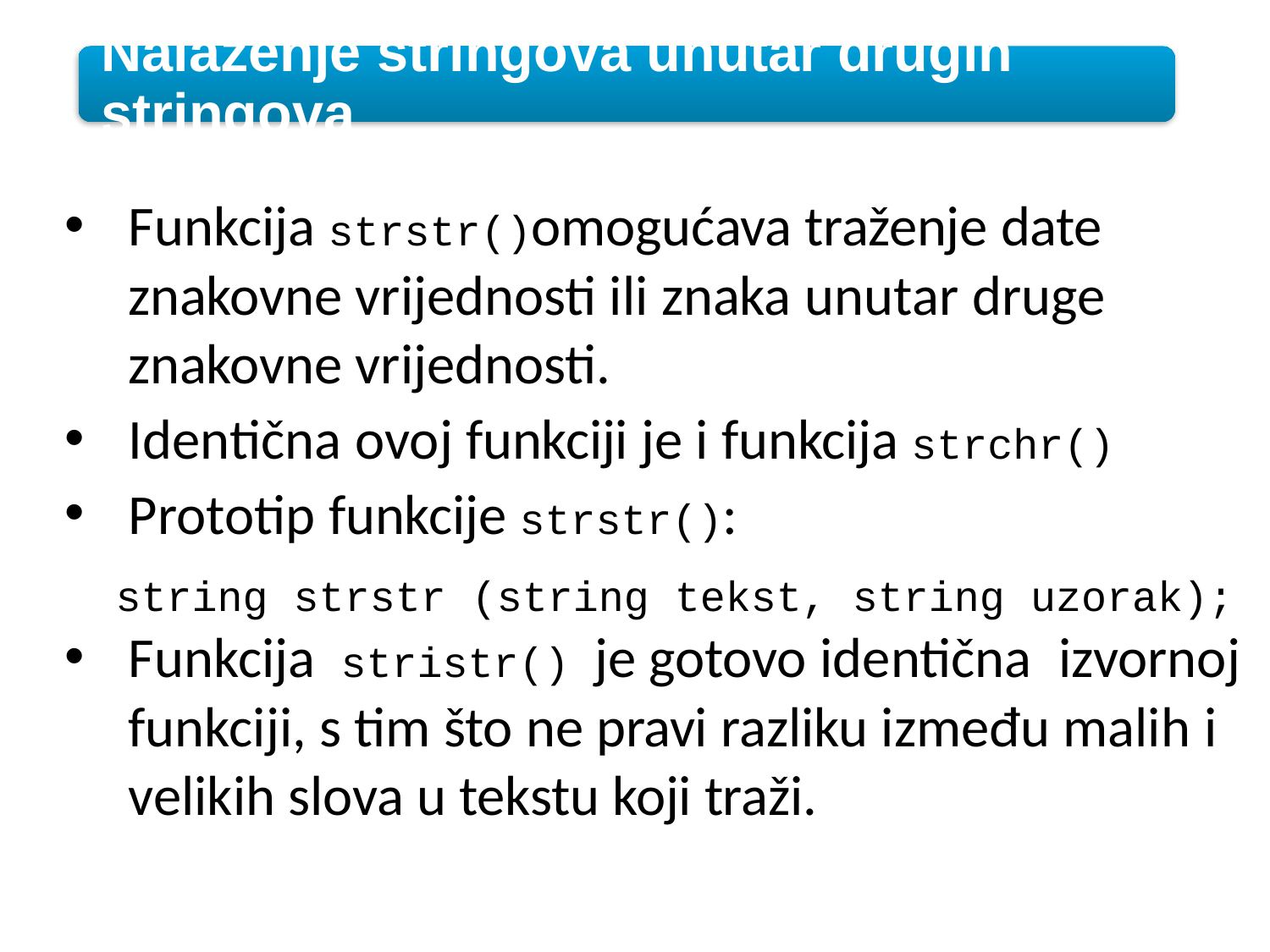

Nalaženje stringova unutar drugih stringova
Funkcija strstr()omogućava traženje date znakovne vrijednosti ili znaka unutar druge znakovne vrijednosti.
Identična ovoj funkciji je i funkcija strchr()
Prototip funkcije strstr():
  string strstr (string tekst, string uzorak);
Funkcija stristr() je gotovo identična  izvornoj funkciji, s tim što ne pravi razliku između malih i velikih slova u tekstu koji traži.